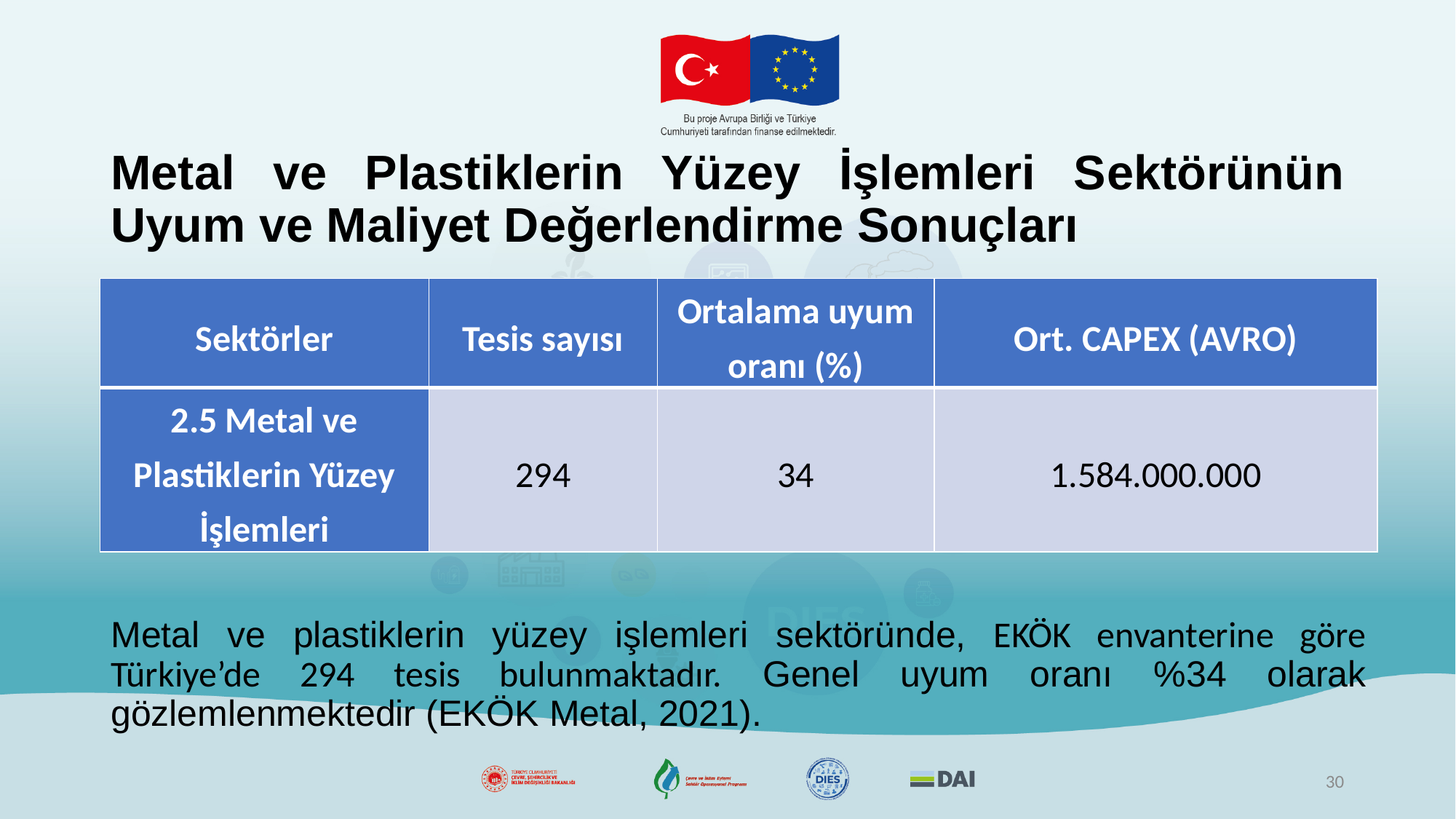

# Metal ve Plastiklerin Yüzey İşlemleri Sektörünün Uyum ve Maliyet Değerlendirme Sonuçları
| Sektörler | Tesis sayısı | Ortalama uyum oranı (%) | Ort. CAPEX (AVRO) |
| --- | --- | --- | --- |
| 2.5 Metal ve Plastiklerin Yüzey İşlemleri | 294 | 34 | 1.584.000.000 |
Metal ve plastiklerin yüzey işlemleri sektöründe, EKÖK envanterine göre Türkiye’de 294 tesis bulunmaktadır. Genel uyum oranı %34 olarak gözlemlenmektedir (EKÖK Metal, 2021).

30